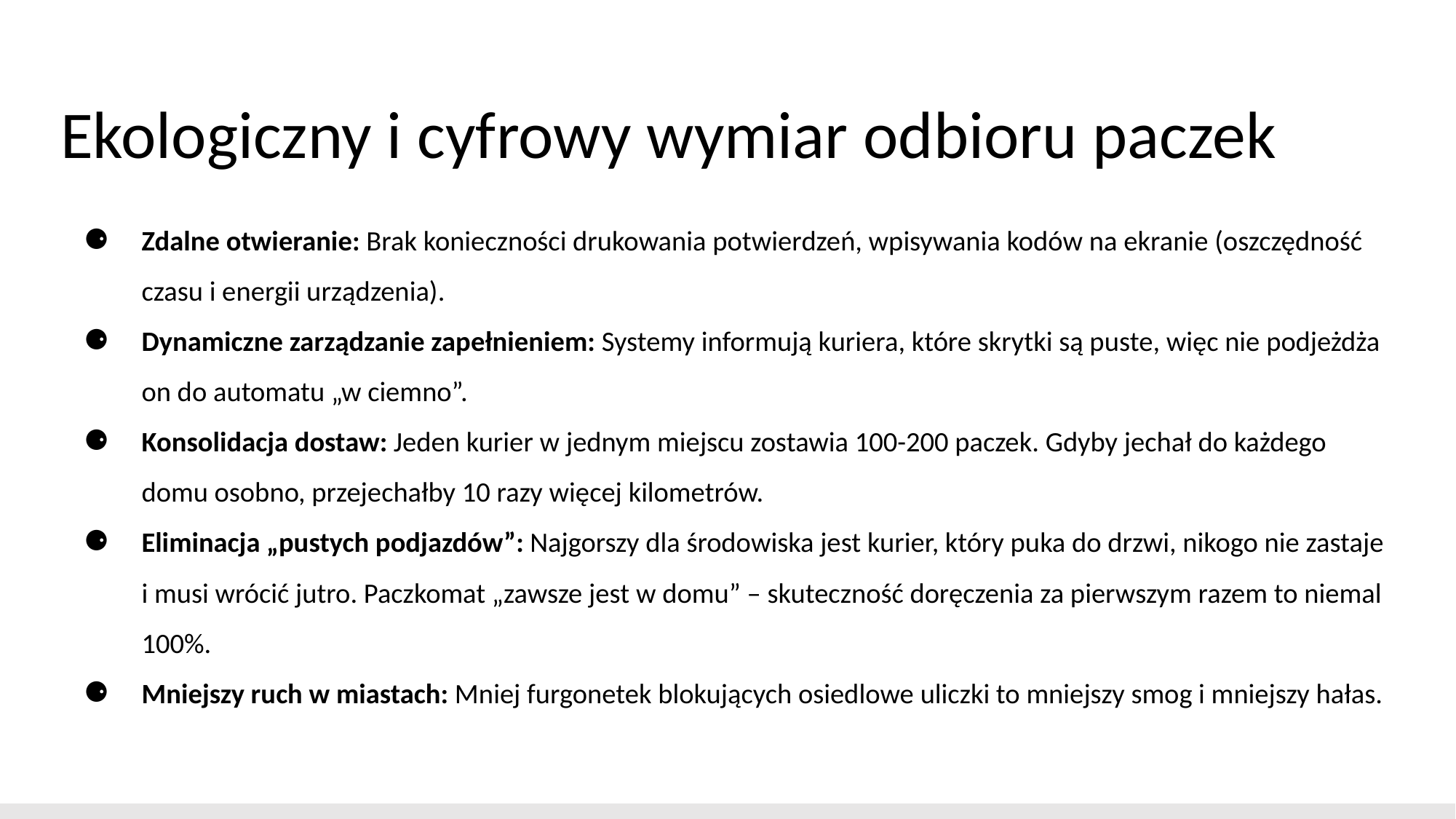

# Ekologiczny i cyfrowy wymiar odbioru paczek
Zdalne otwieranie: Brak konieczności drukowania potwierdzeń, wpisywania kodów na ekranie (oszczędność czasu i energii urządzenia).
Dynamiczne zarządzanie zapełnieniem: Systemy informują kuriera, które skrytki są puste, więc nie podjeżdża on do automatu „w ciemno”.
Konsolidacja dostaw: Jeden kurier w jednym miejscu zostawia 100-200 paczek. Gdyby jechał do każdego domu osobno, przejechałby 10 razy więcej kilometrów.
Eliminacja „pustych podjazdów”: Najgorszy dla środowiska jest kurier, który puka do drzwi, nikogo nie zastaje i musi wrócić jutro. Paczkomat „zawsze jest w domu” – skuteczność doręczenia za pierwszym razem to niemal 100%.
Mniejszy ruch w miastach: Mniej furgonetek blokujących osiedlowe uliczki to mniejszy smog i mniejszy hałas.